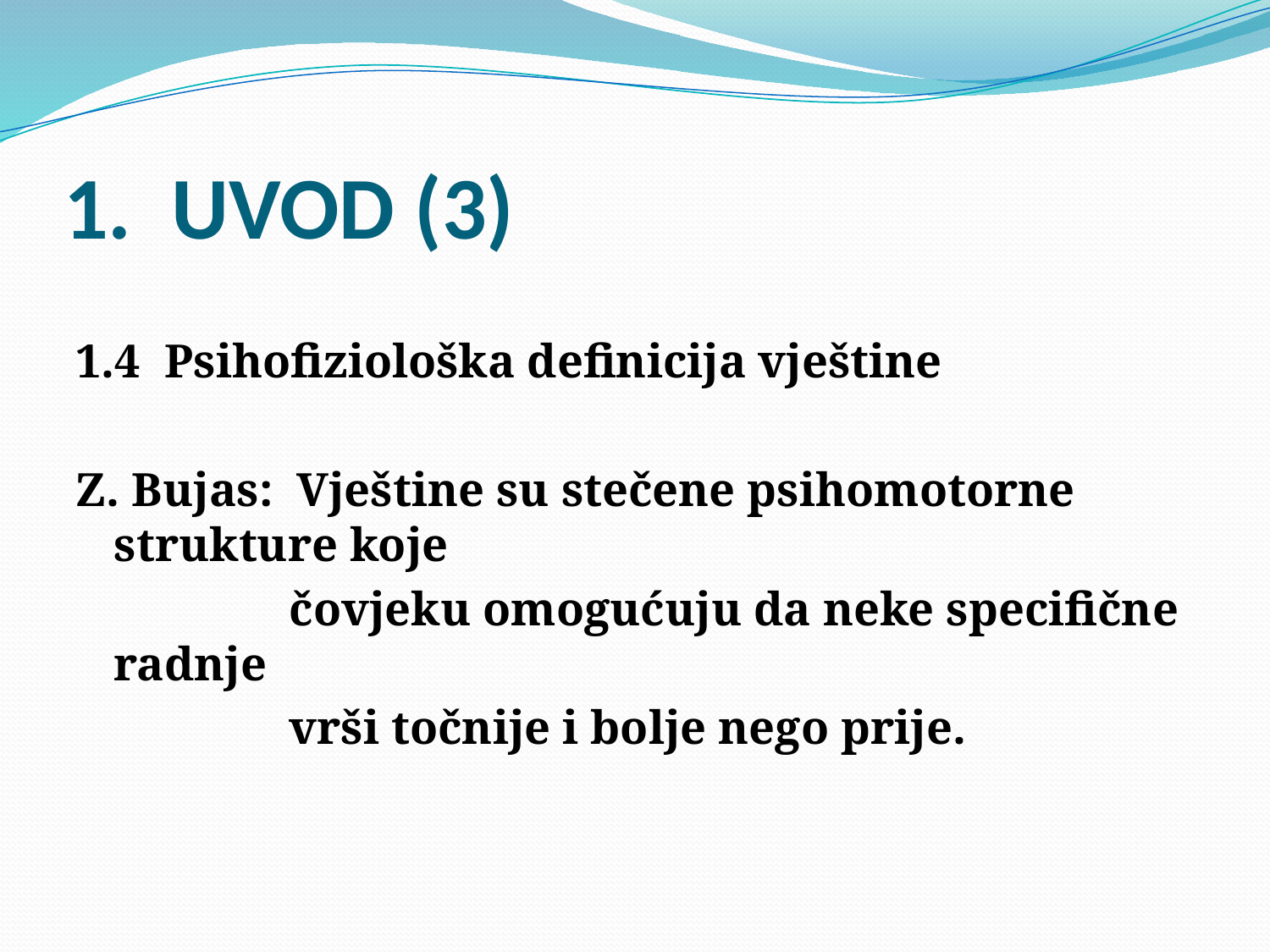

# 1.  UVOD (3)
1.4  Psihofiziološka definicija vještine

Z. Bujas:  Vještine su stečene psihomotorne strukture koje
                  čovjeku omogućuju da neke specifične radnje
                  vrši točnije i bolje nego prije.